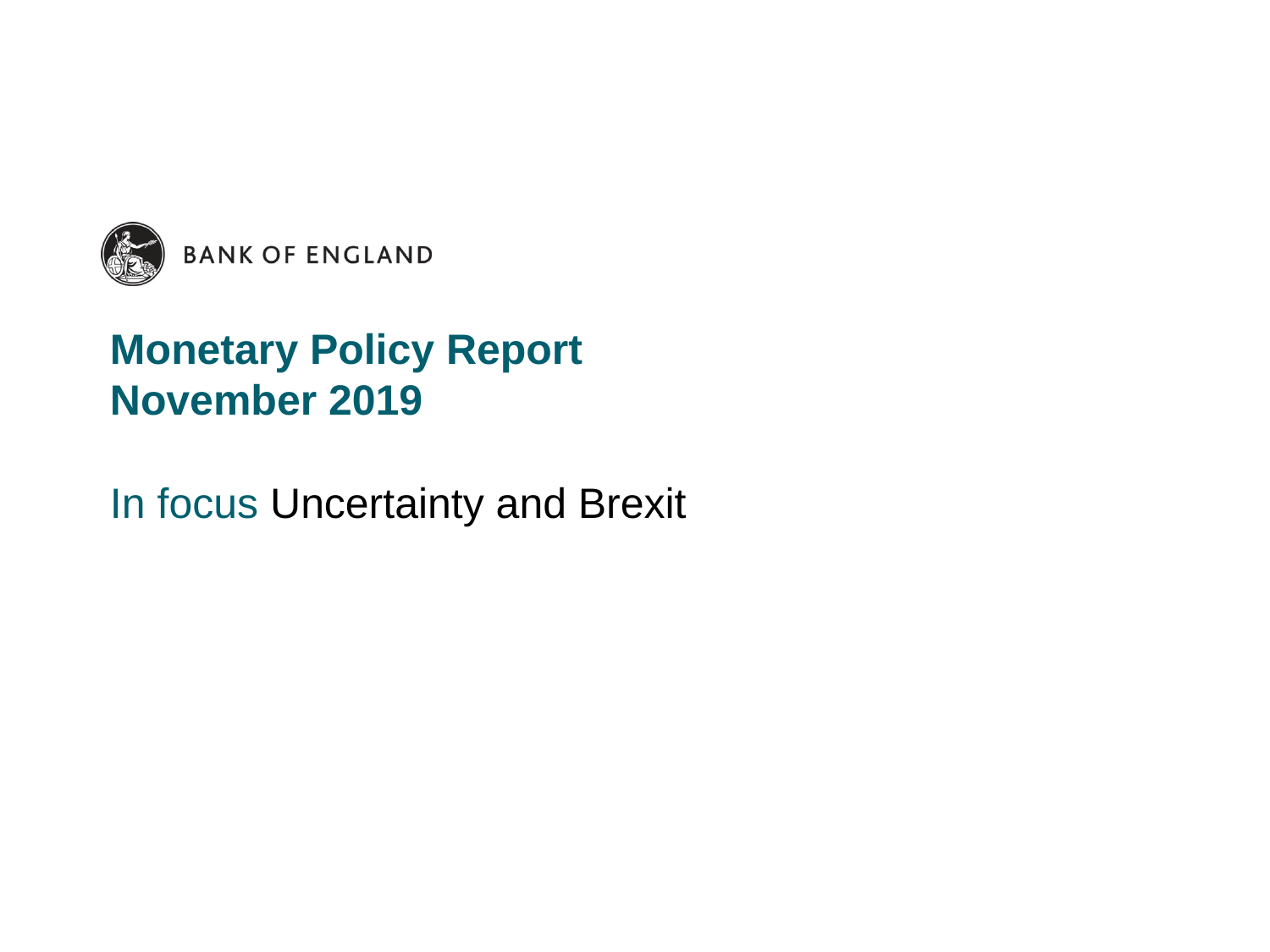

# Monetary Policy Report November 2019
In focus Uncertainty and Brexit